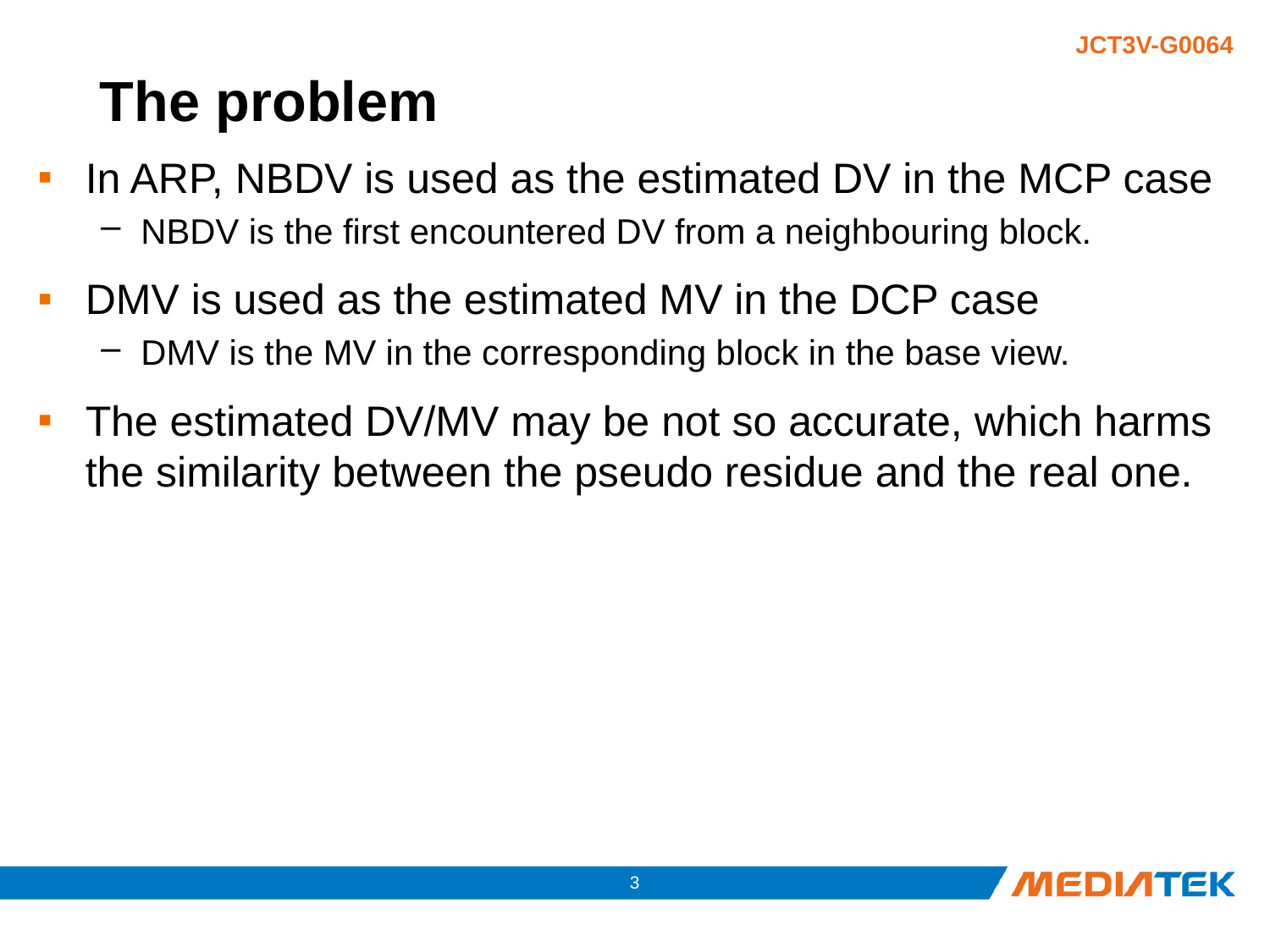

# The problem
In ARP, NBDV is used as the estimated DV in the MCP case
NBDV is the first encountered DV from a neighbouring block.
DMV is used as the estimated MV in the DCP case
DMV is the MV in the corresponding block in the base view.
The estimated DV/MV may be not so accurate, which harms the similarity between the pseudo residue and the real one.

3